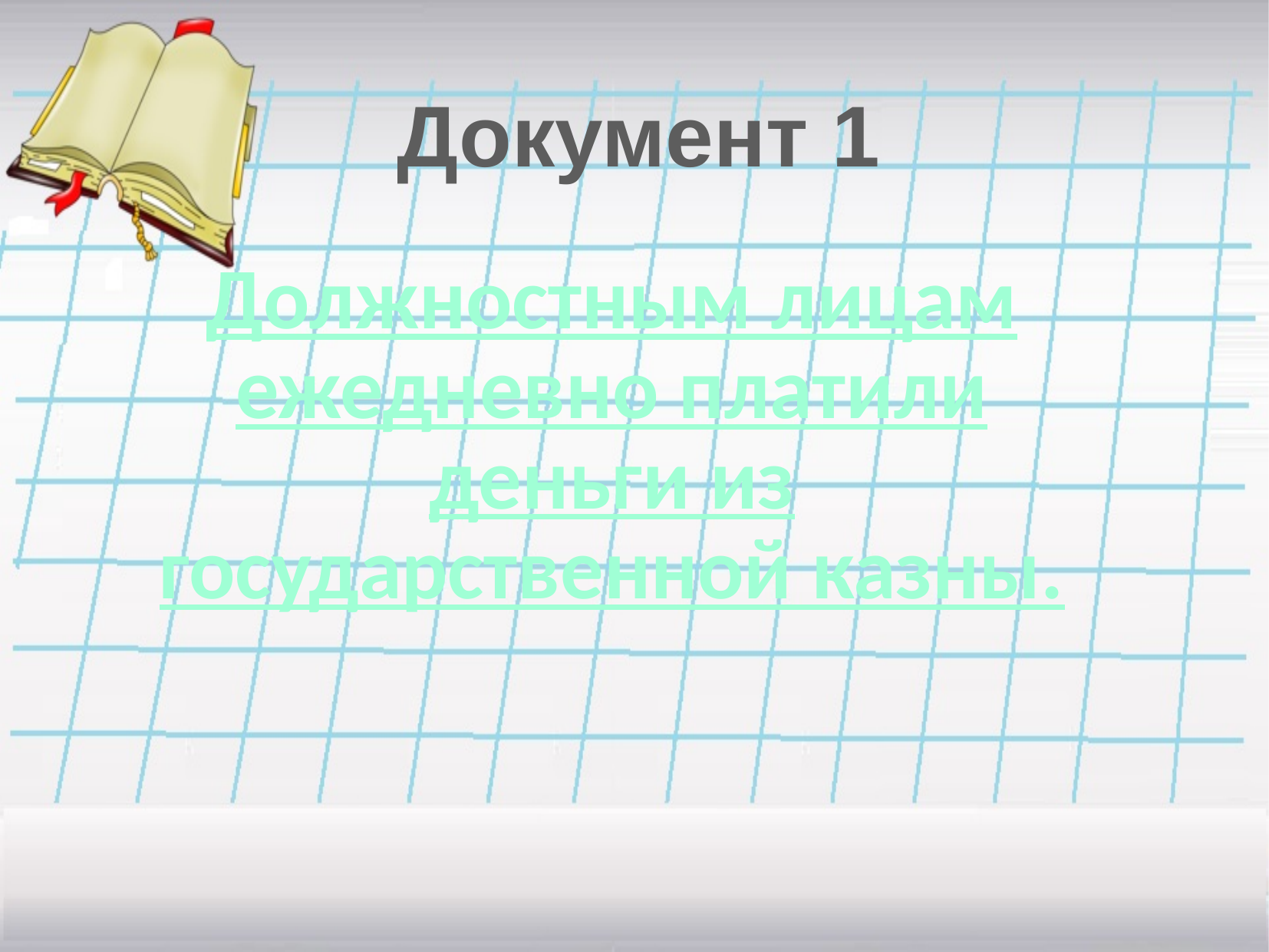

Документ 1
Должностным лицам ежедневно платили деньги из государственной казны.